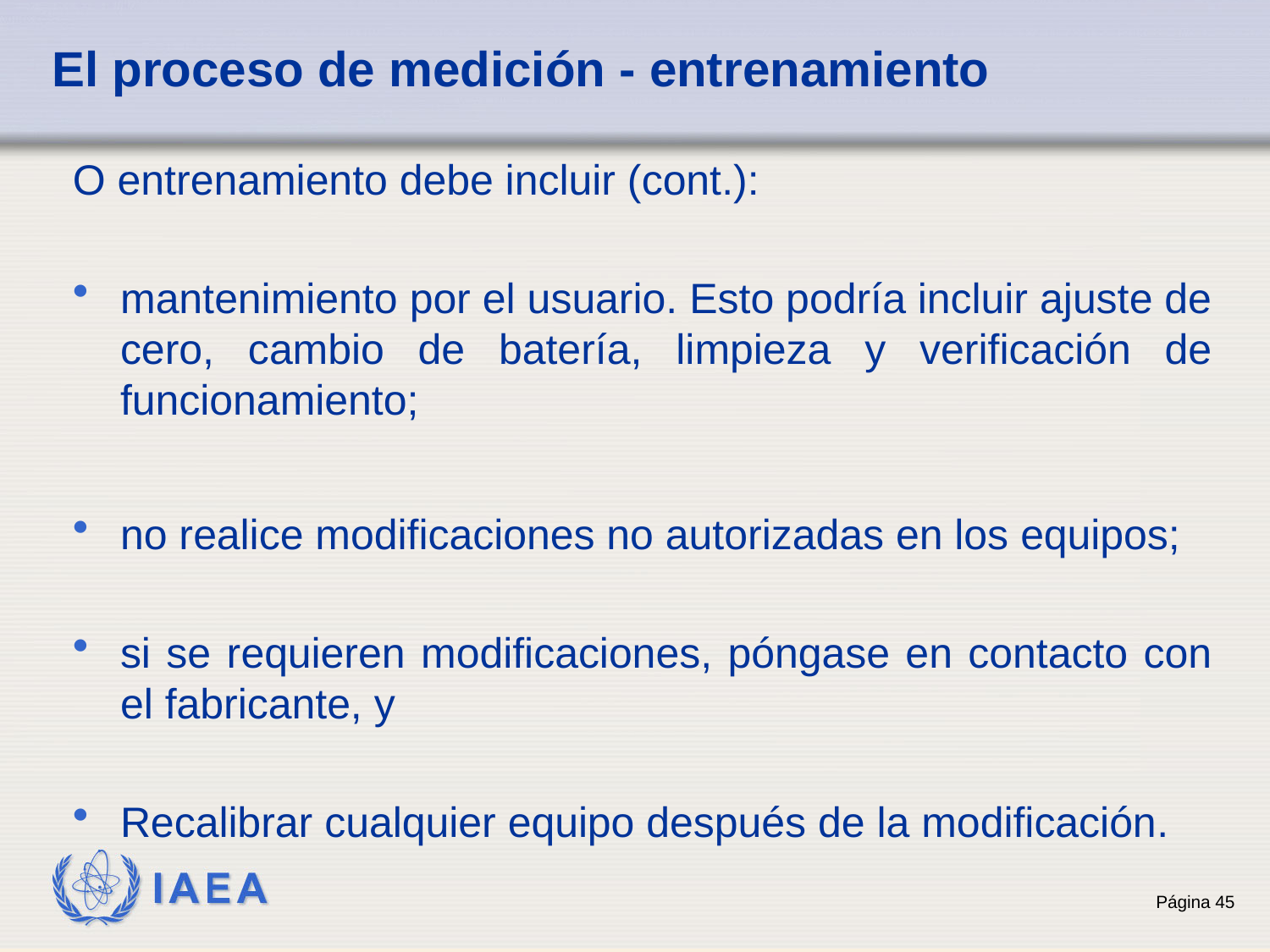

# El proceso de medición - entrenamiento
O entrenamiento debe incluir (cont.):

mantenimiento por el usuario. Esto podría incluir ajuste de cero, cambio de batería, limpieza y verificación de funcionamiento;

no realice modificaciones no autorizadas en los equipos;

si se requieren modificaciones, póngase en contacto con el fabricante, y

Recalibrar cualquier equipo después de la modificación.

45